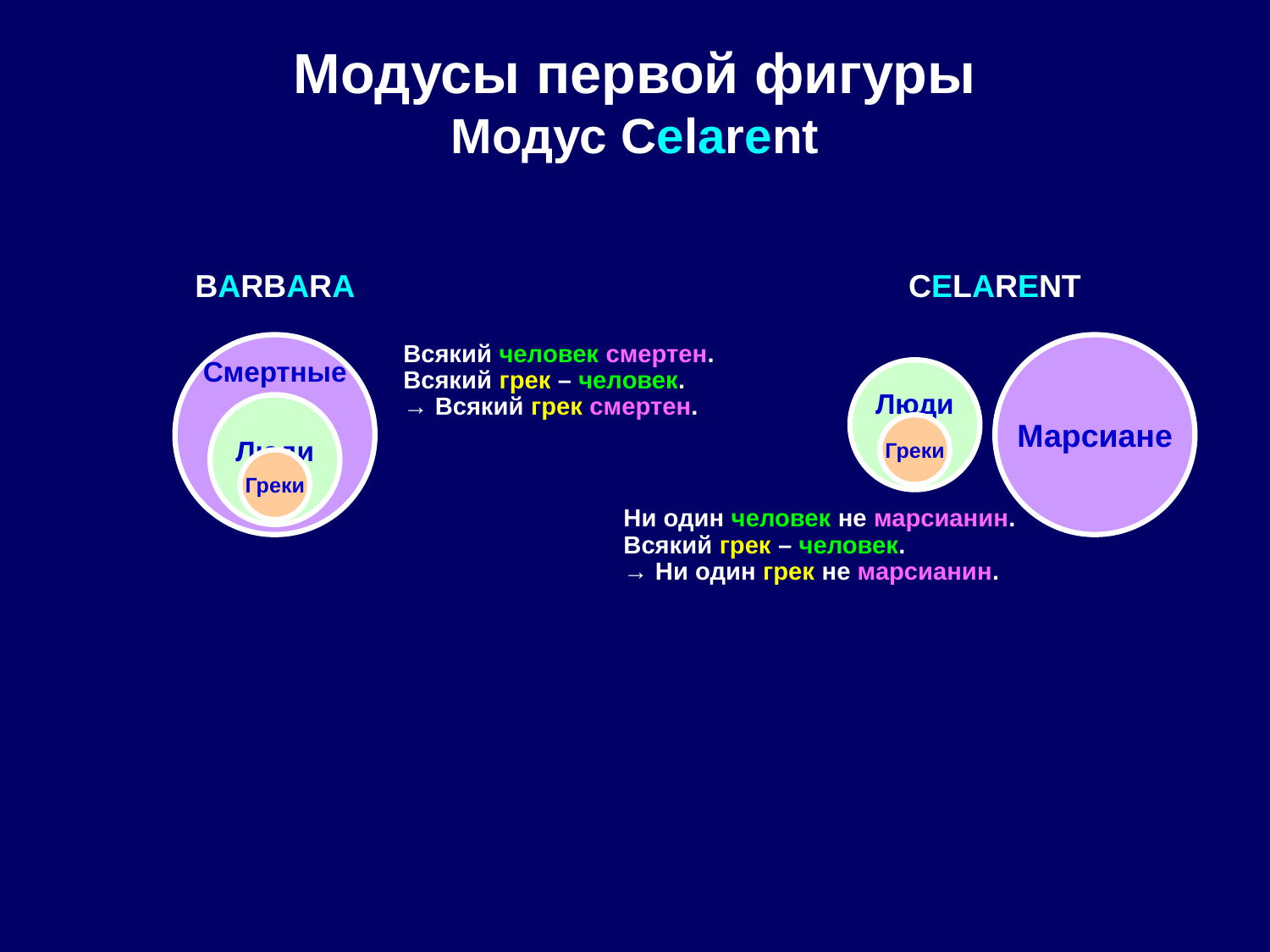

# Модусы первой фигуры Модус Celarent
BARBARA
CELARENT
Смертные
Марсиане
Всякий человек смертен.
Всякий грек – человек.
→ Всякий грек смертен.
Люди
Люди
Греки
Греки
Ни один человек не марсианин.
Всякий грек – человек.
→ Ни один грек не марсианин.